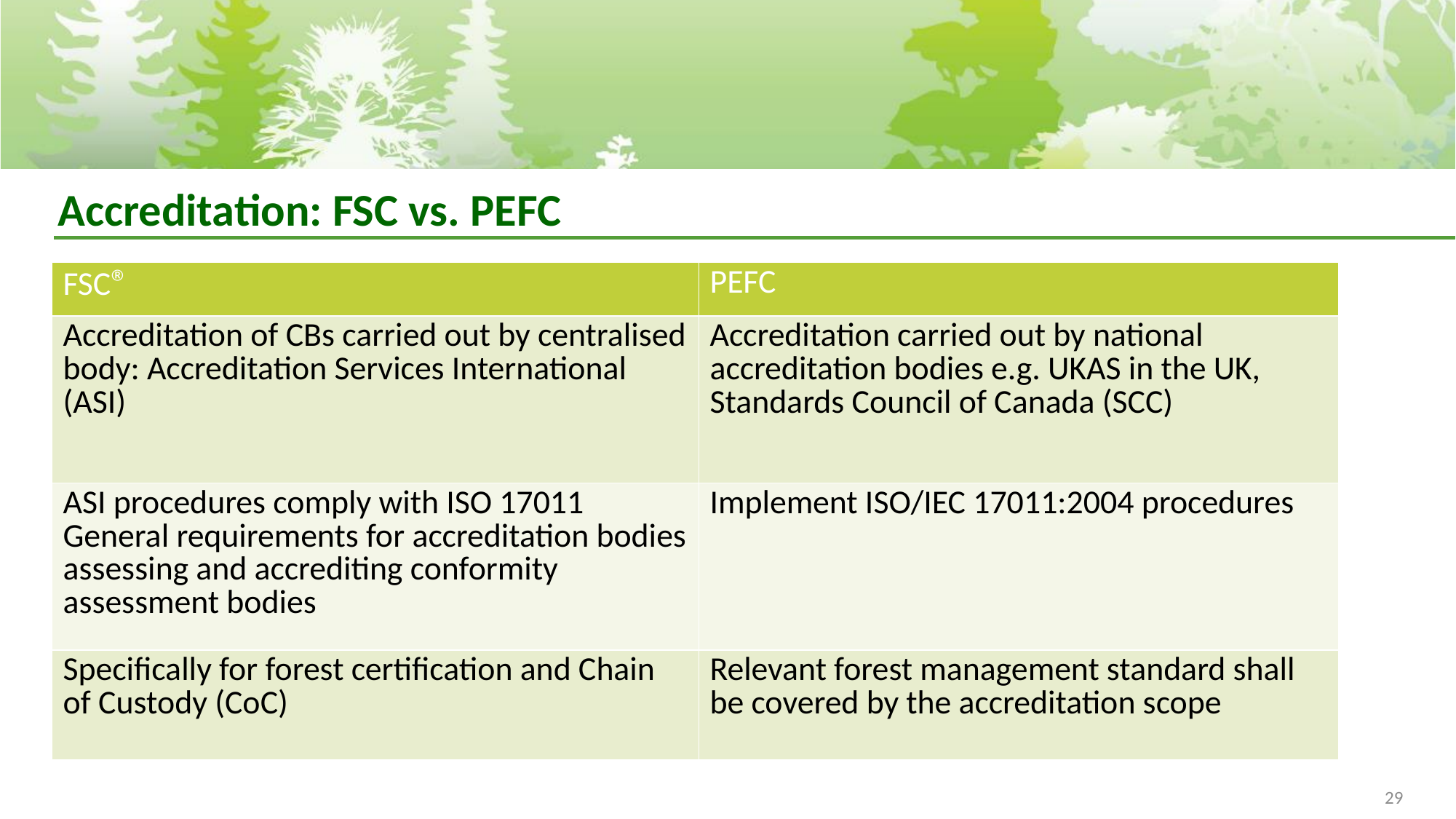

# Accreditation: FSC vs. PEFC
| FSC® | PEFC |
| --- | --- |
| Accreditation of CBs carried out by centralised body: Accreditation Services International (ASI) | Accreditation carried out by national accreditation bodies e.g. UKAS in the UK, Standards Council of Canada (SCC) |
| ASI procedures comply with ISO 17011 General requirements for accreditation bodies assessing and accrediting conformity assessment bodies | Implement ISO/IEC 17011:2004 procedures |
| Specifically for forest certification and Chain of Custody (CoC) | Relevant forest management standard shall be covered by the accreditation scope |
29